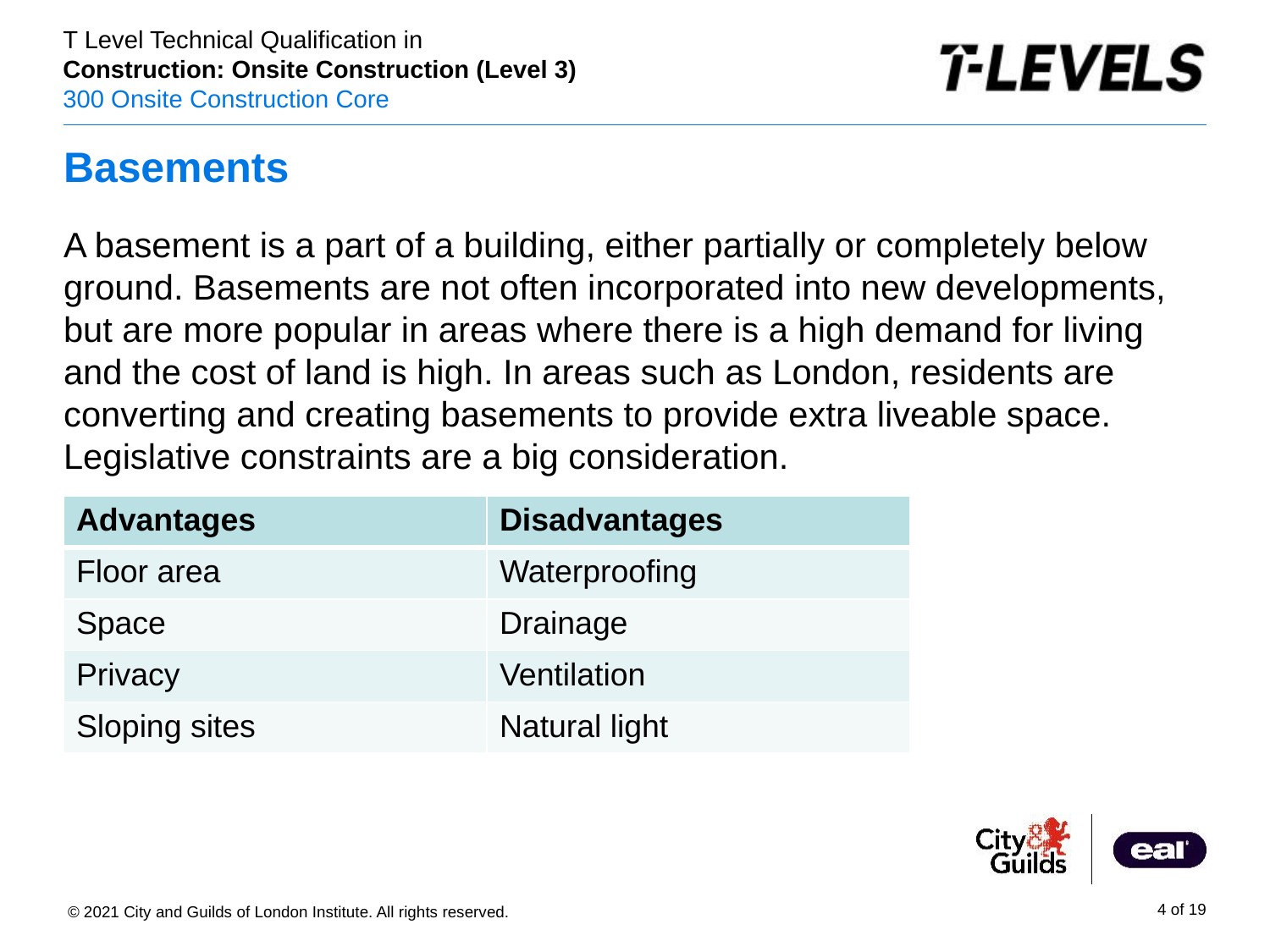

# Basements
A basement is a part of a building, either partially or completely below ground. Basements are not often incorporated into new developments, but are more popular in areas where there is a high demand for living and the cost of land is high. In areas such as London, residents are converting and creating basements to provide extra liveable space. Legislative constraints are a big consideration.
| Advantages | Disadvantages |
| --- | --- |
| Floor area | Waterproofing |
| Space | Drainage |
| Privacy | Ventilation |
| Sloping sites | Natural light |